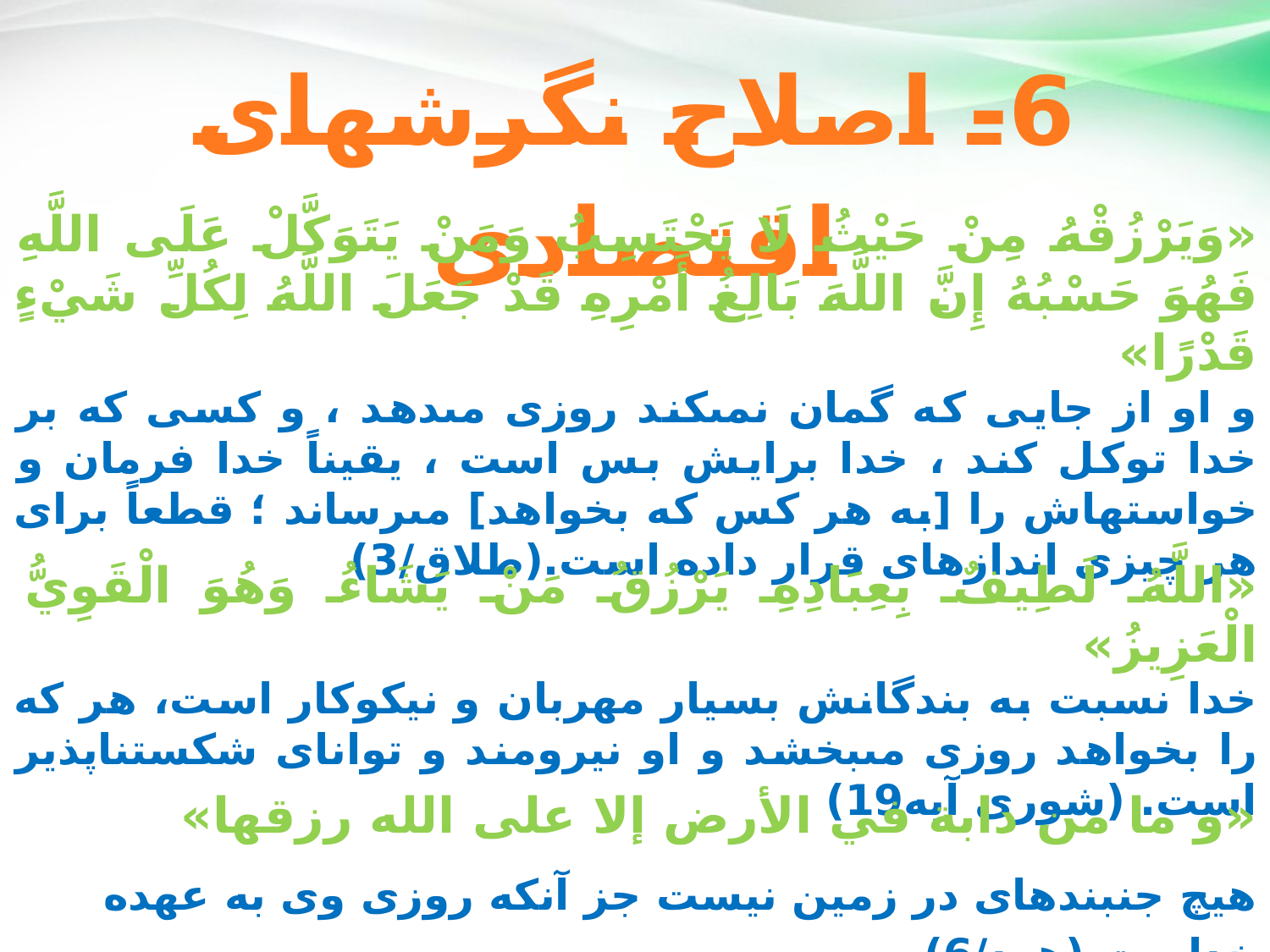

6- اصلاح نگرشهای اقتصادی
«وَيَرْزُقْهُ مِنْ حَيْثُ لَا يَحْتَسِبُ وَمَنْ يَتَوَكَّلْ عَلَى اللَّهِ فَهُوَ حَسْبُهُ إِنَّ اللَّهَ بَالِغُ أَمْرِهِ قَدْ جَعَلَ اللَّهُ لِكُلِّ شَيْءٍ قَدْرًا»
و او از جايى كه گمان نمى‏كند روزى مى‏دهد ، و كسى كه بر خدا توكل كند ، خدا برايش بس است ، يقيناً خدا فرمان و خواسته‏اش را [به هر كس كه بخواهد] مى‏رساند ؛ قطعاً براى هر چيزى اندازه‏اى قرار داده است.(طلاق/3)
«اللَّهُ لَطِيفٌ بِعِبَادِهِ يَرْزُقُ مَنْ يَشَاءُ وَهُوَ الْقَوِيُّ الْعَزِيزُ»
خدا نسبت به بندگانش بسيار مهربان و نيكوكار است، هر كه را بخواهد روزى مى‏بخشد و او نيرومند و تواناى شكست‏ناپذير است. (شوری آیه19)
«و ما من دابة في الأرض إلا على‏ الله‏ رزقها»
هيچ جنبنده‏اى در زمين نيست جز آنكه روزى وى به عهده خداست.(هود/6)